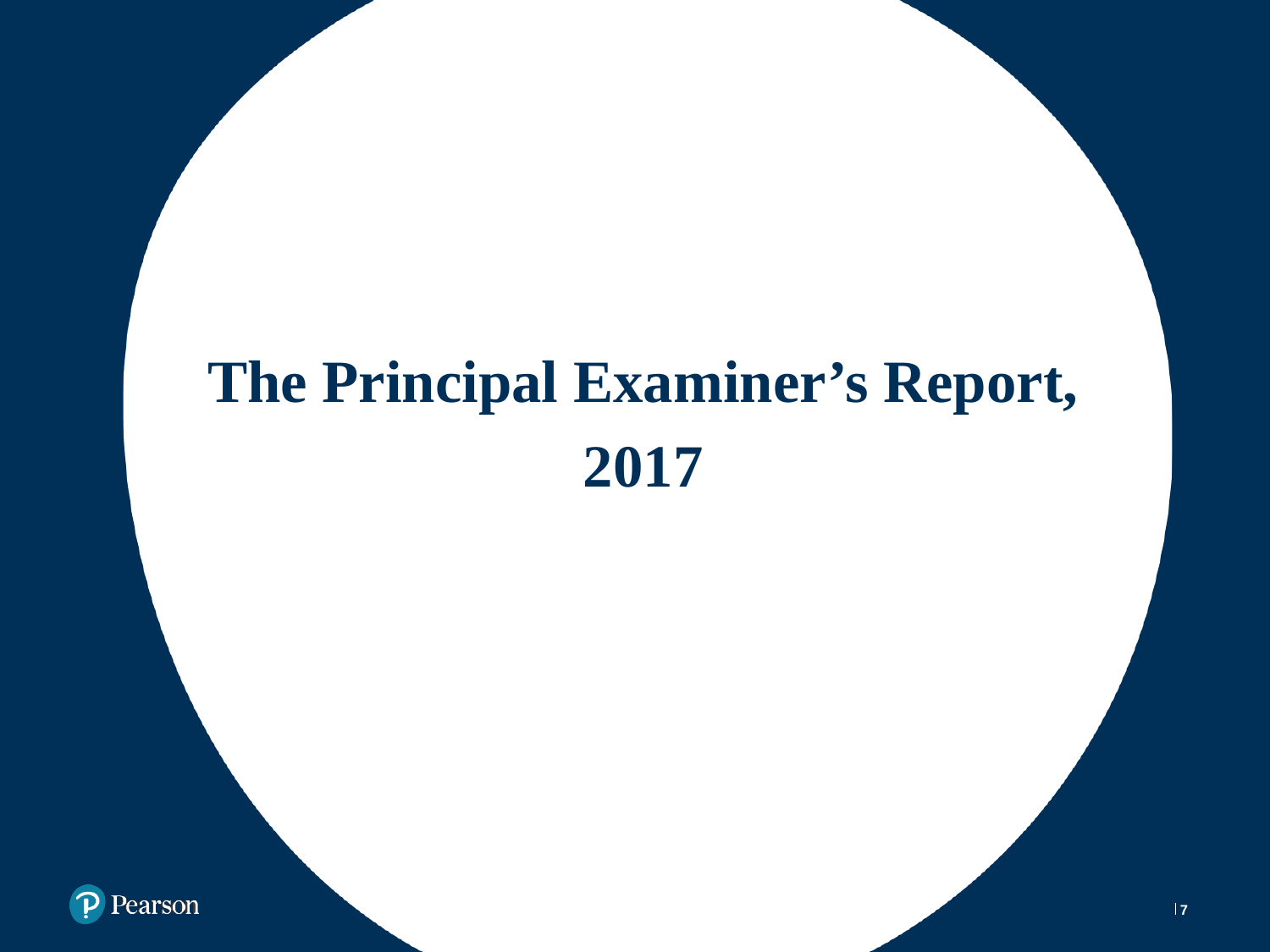

# The Principal Examiner’s Report, 2017
7